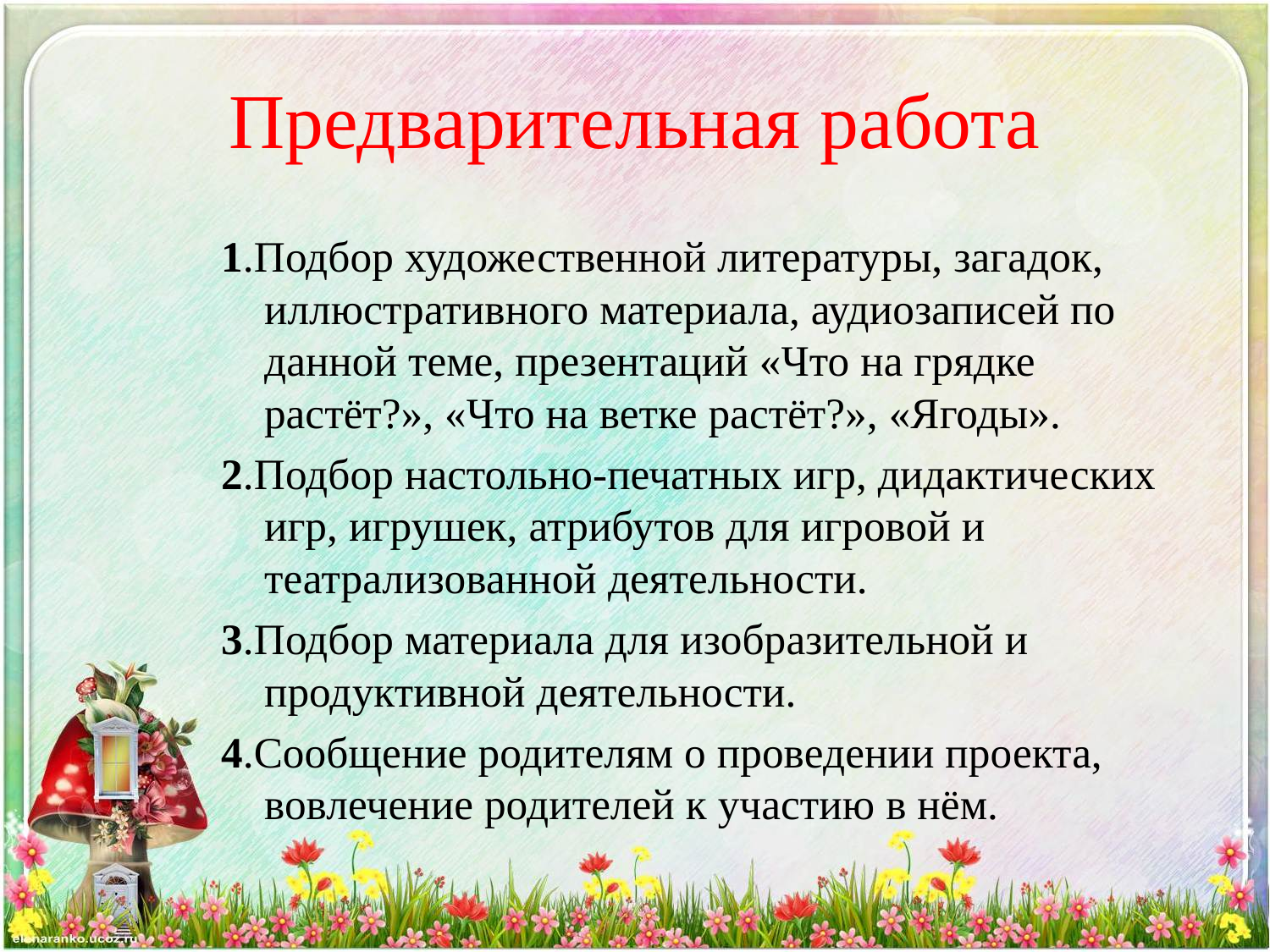

# Предварительная работа
1.Подбор художественной литературы, загадок, иллюстративного материала, аудиозаписей по данной теме, презентаций «Что на грядке растёт?», «Что на ветке растёт?», «Ягоды».
2.Подбор настольно-печатных игр, дидактических игр, игрушек, атрибутов для игровой и театрализованной деятельности.
3.Подбор материала для изобразительной и продуктивной деятельности.
4.Сообщение родителям о проведении проекта, вовлечение родителей к участию в нём.